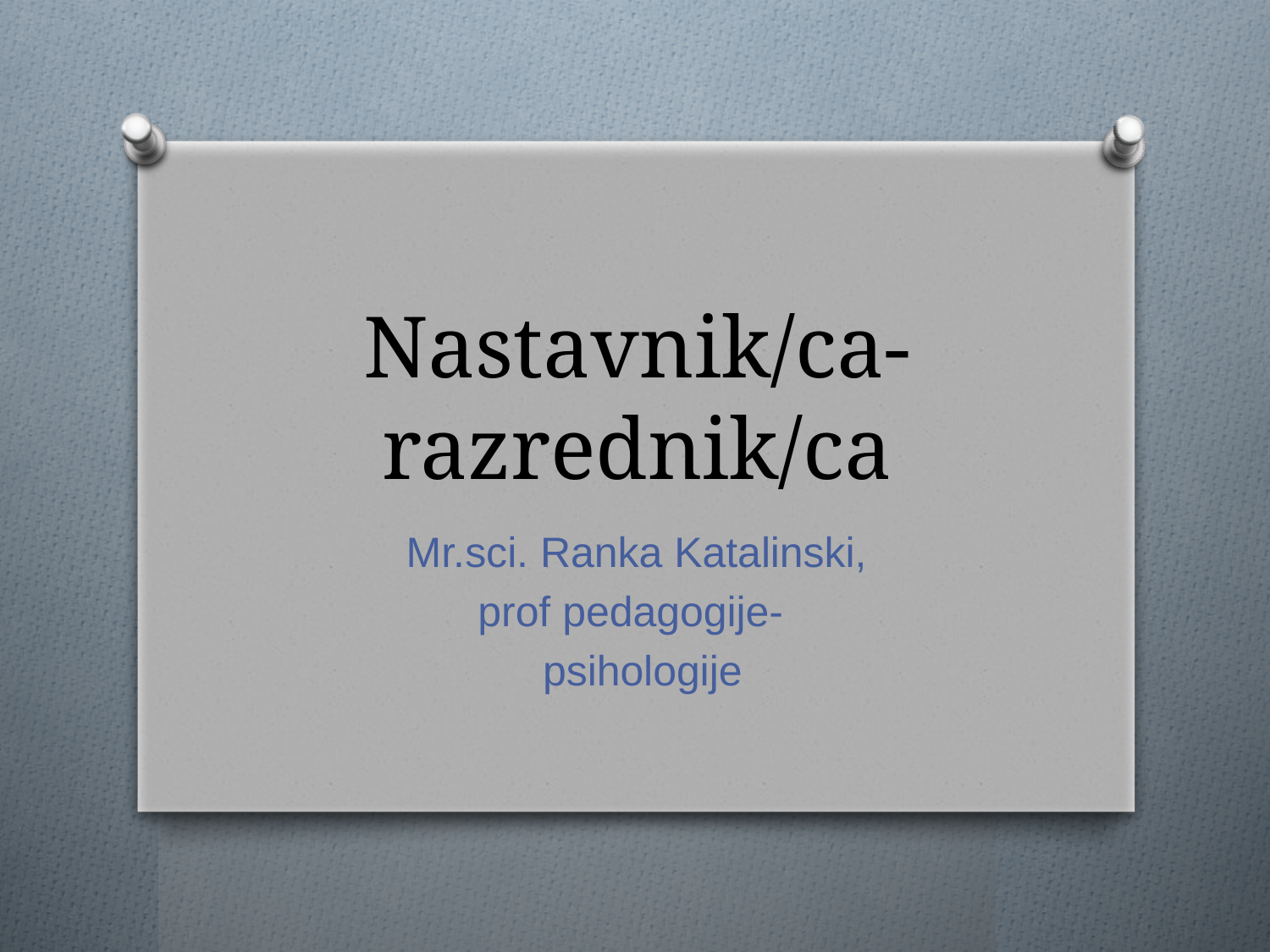

# Nastavnik/ca-razrednik/ca
Mr.sci. Ranka Katalinski,
 prof pedagogije-
 psihologije